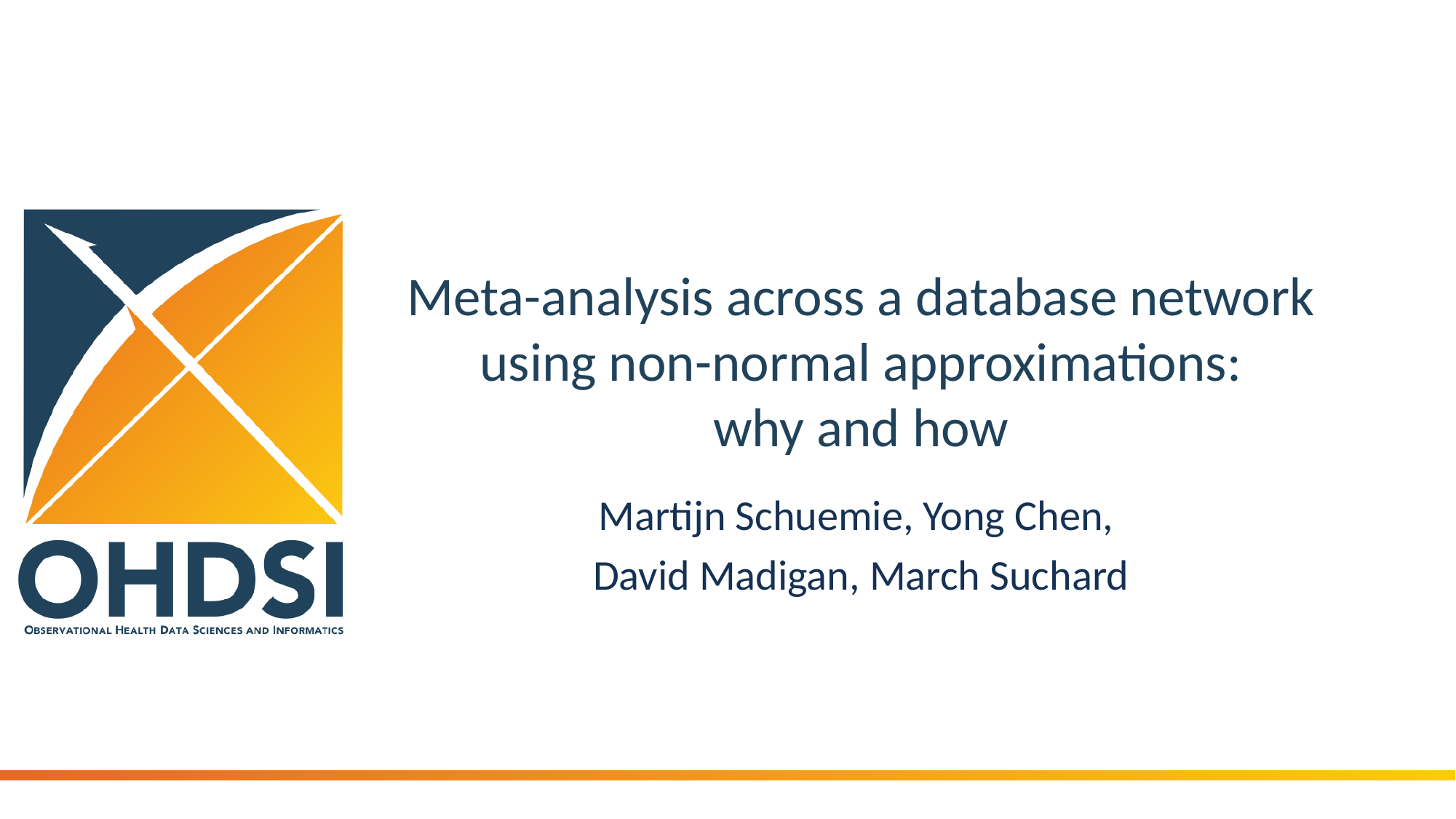

# Meta-analysis across a database network using non-normal approximations: why and how
Martijn Schuemie, Yong Chen,
David Madigan, March Suchard